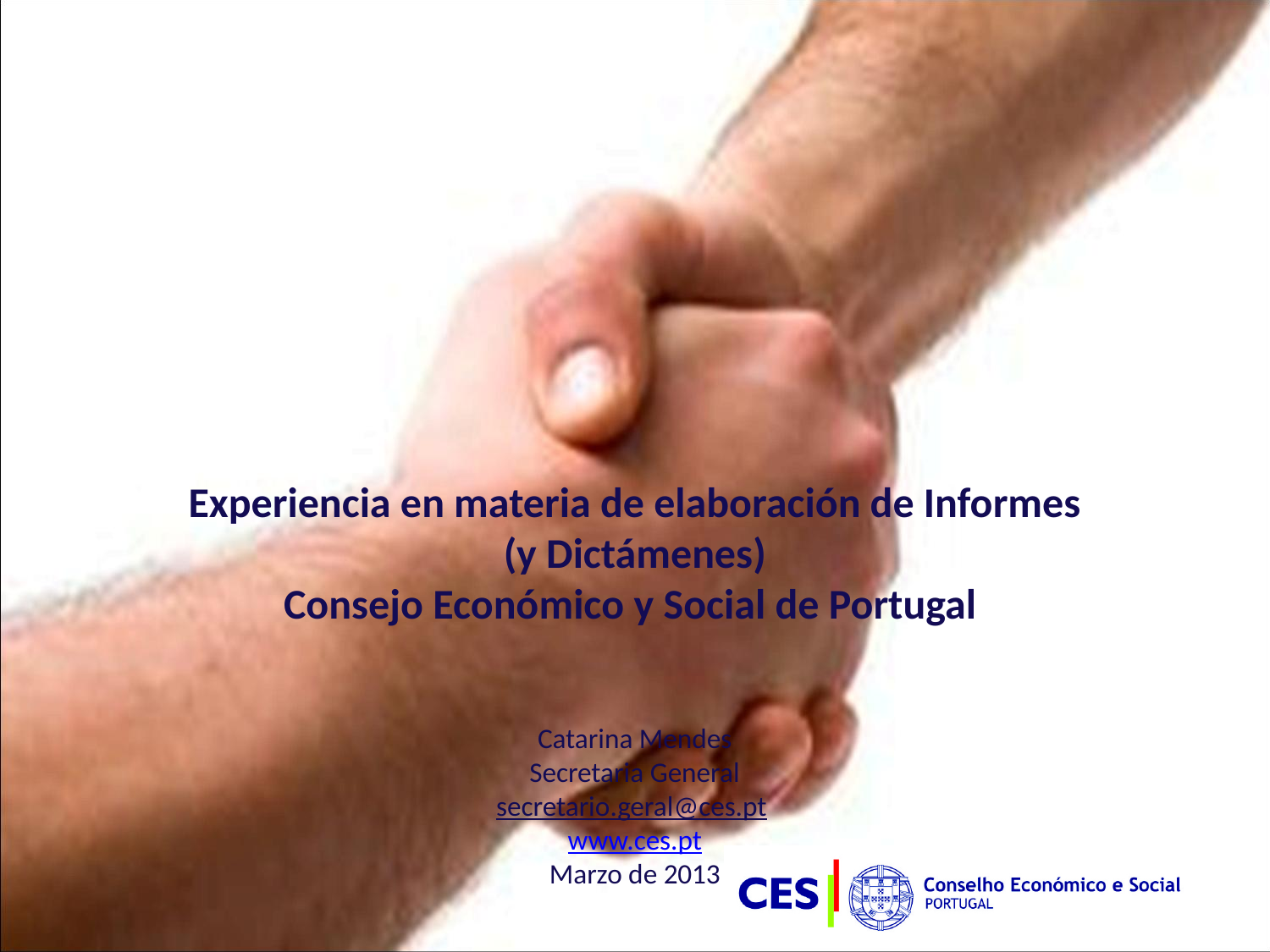

Experiencia en materia de elaboración de Informes (y Dictámenes)
Consejo Económico y Social de Portugal

Catarina Mendes
Secretaria General
secretario.geral@ces.pt
www.ces.pt
Marzo de 2013